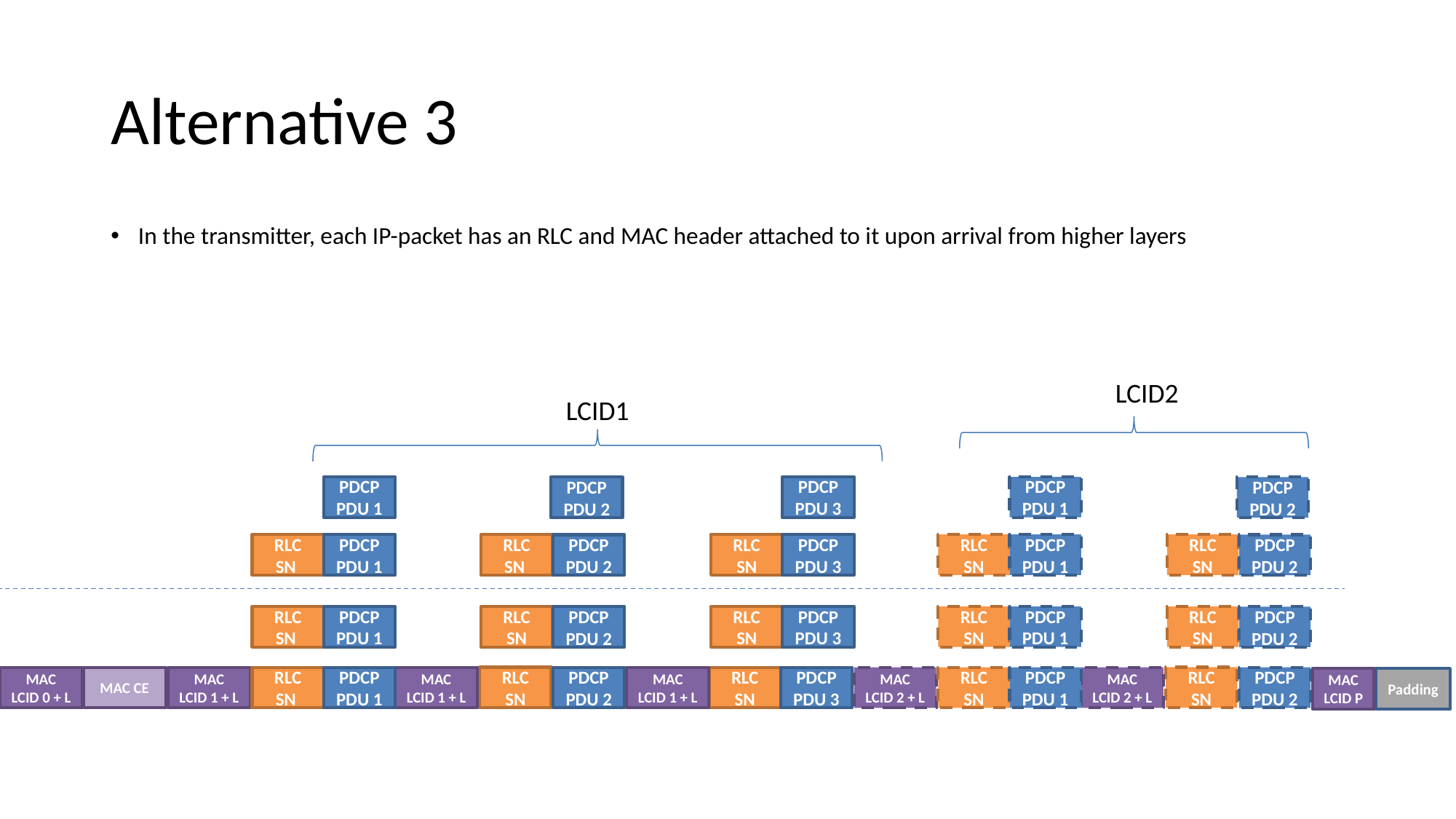

# Alternative 3

In the transmitter, each IP-packet has an RLC and MAC header attached to it upon arrival from higher layers

LCID2
LCID1
PDCP
PDU 1
PDCP
PDU 3
PDCP
PDU 1
PDCP
PDU 2
PDCP
PDU 2
RLC
SN
PDCP
PDU 1
RLC
SN
RLC
SN
PDCP
PDU 3
RLC
SN
PDCP
PDU 1
RLC
SN
PDCP
PDU 2
PDCP
PDU 2
RLC
SN
PDCP
PDU 1
RLC
SN
RLC
SN
PDCP
PDU 3
RLC
SN
PDCP
PDU 1
RLC
SN
PDCP
PDU 2
PDCP
PDU 2
RLC
SN
RLC
SN
MAC
LCID 0 + L
MAC CE
MAC
LCID 1 + L
RLC
SN
PDCP
PDU 1
MAC
LCID 1 + L
PDCP
PDU 2
MAC
LCID 1 + L
RLC
SN
PDCP
PDU 3
MAC
LCID 2 + L
RLC
SN
PDCP
PDU 1
MAC
LCID 2 + L
PDCP
PDU 2
MAC
LCID P
Padding